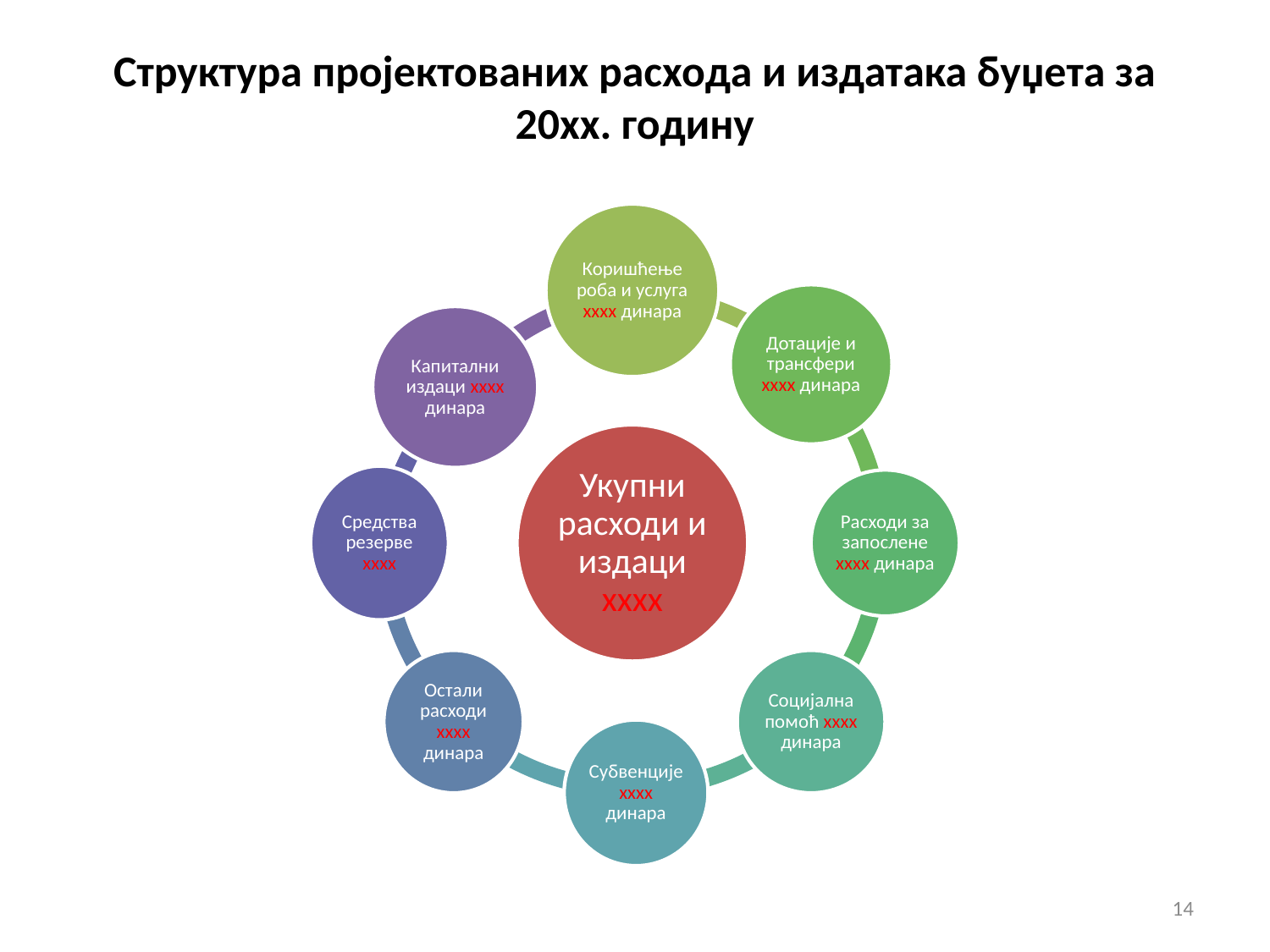

# Структура пројектованих расхода и издатака буџета за 20хх. годину
Укупни расходи и издаци xxxx
Коришћење роба и услуга xxxx динара
Дотације и трансфери xxxx динара
Расходи за запослене xxxx динара
Социјална помоћ xxxx динара
Субвенције xxxx динара
Остали расходи xxxx динара
Средства резерве xxxx
Капитални издаци xxxx динара
14